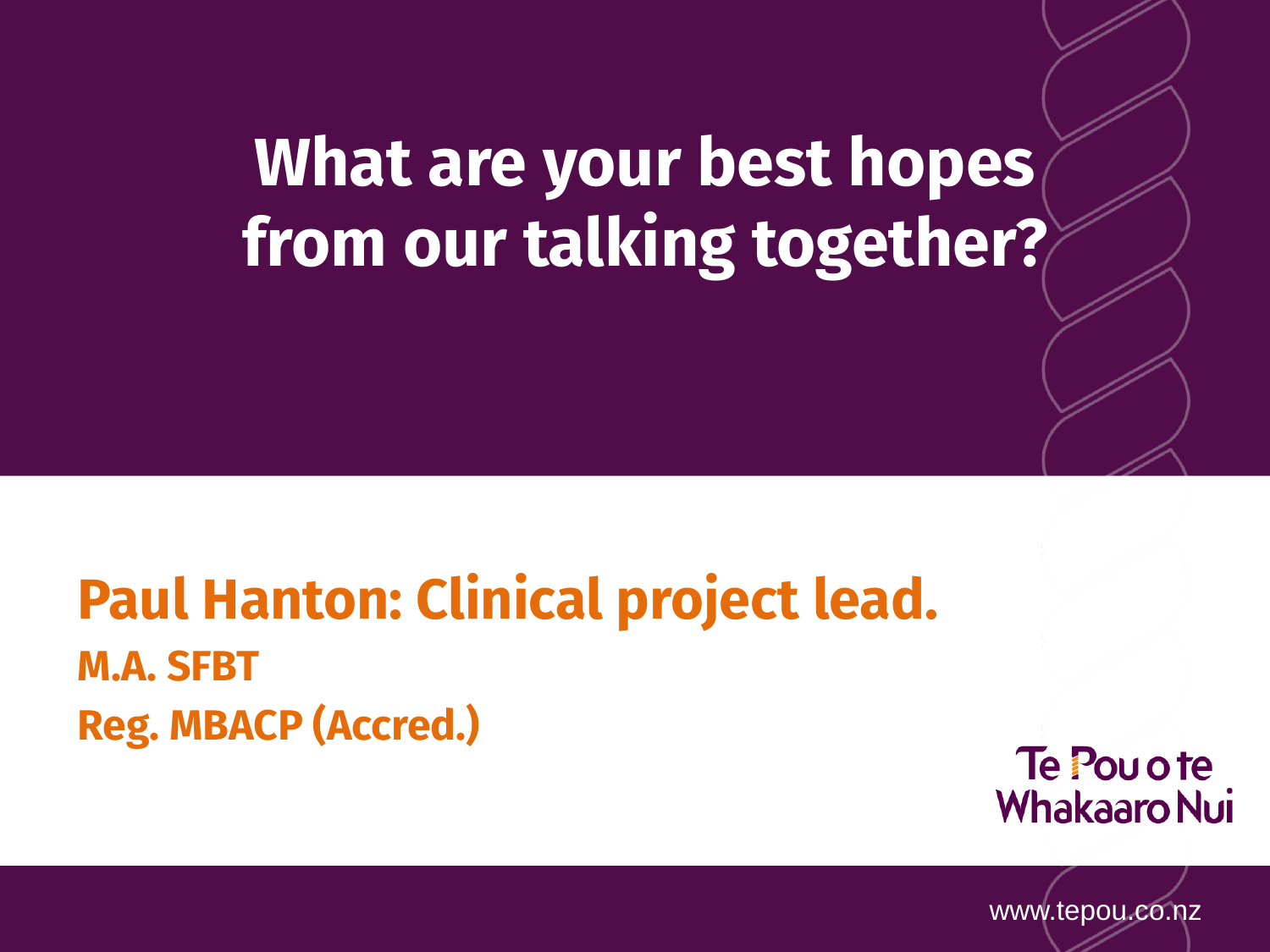

# What are your best hopes from our talking together?
Paul Hanton: Clinical project lead.
M.A. SFBT
Reg. MBACP (Accred.)